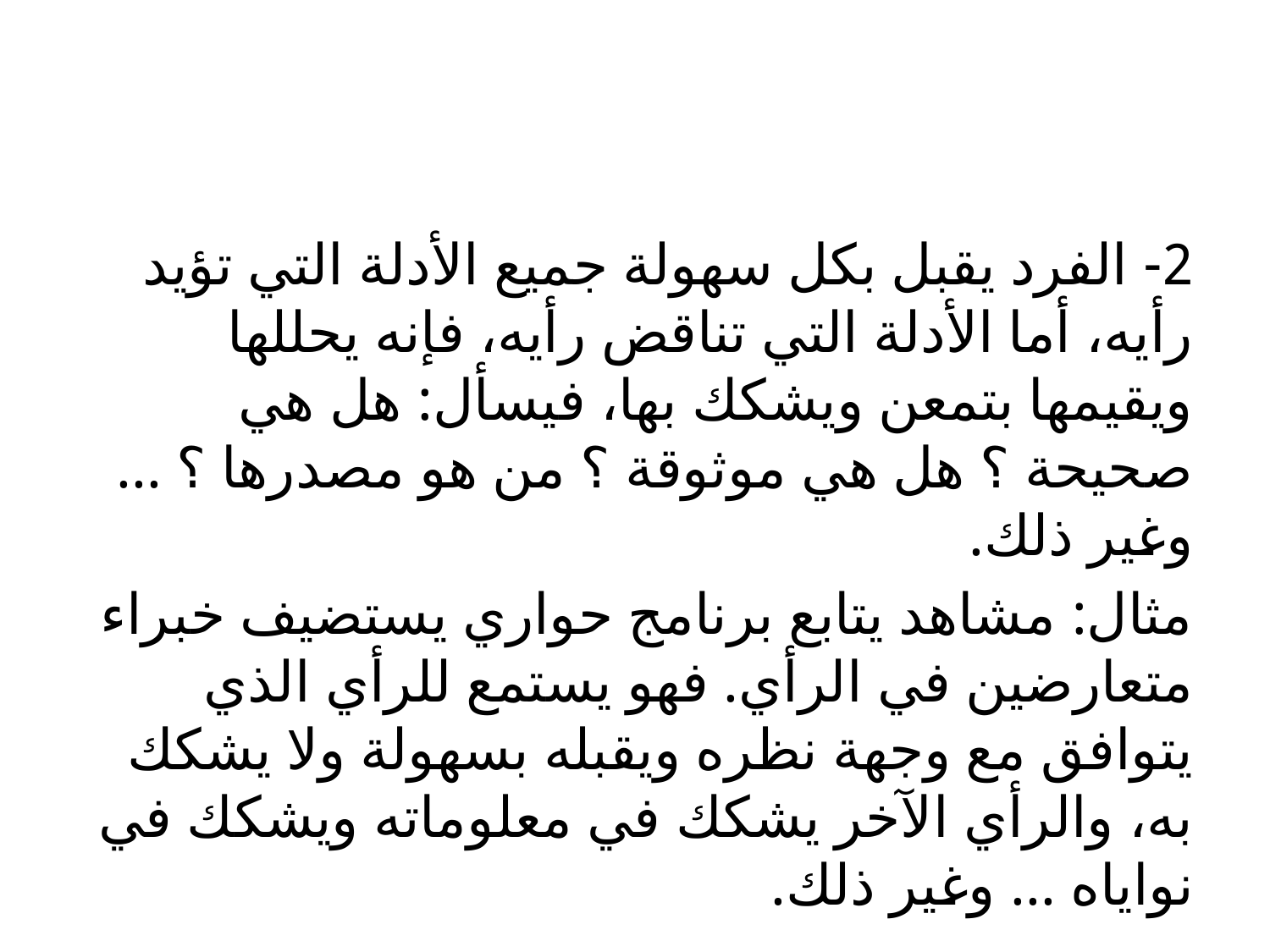

#
2- الفرد يقبل بكل سهولة جميع الأدلة التي تؤيد رأيه، أما الأدلة التي تناقض رأيه، فإنه يحللها ويقيمها بتمعن ويشكك بها، فيسأل: هل هي صحيحة ؟ هل هي موثوقة ؟ من هو مصدرها ؟ ... وغير ذلك.
مثال: مشاهد يتابع برنامج حواري يستضيف خبراء متعارضين في الرأي. فهو يستمع للرأي الذي يتوافق مع وجهة نظره ويقبله بسهولة ولا يشكك به، والرأي الآخر يشكك في معلوماته ويشكك في نواياه ... وغير ذلك.